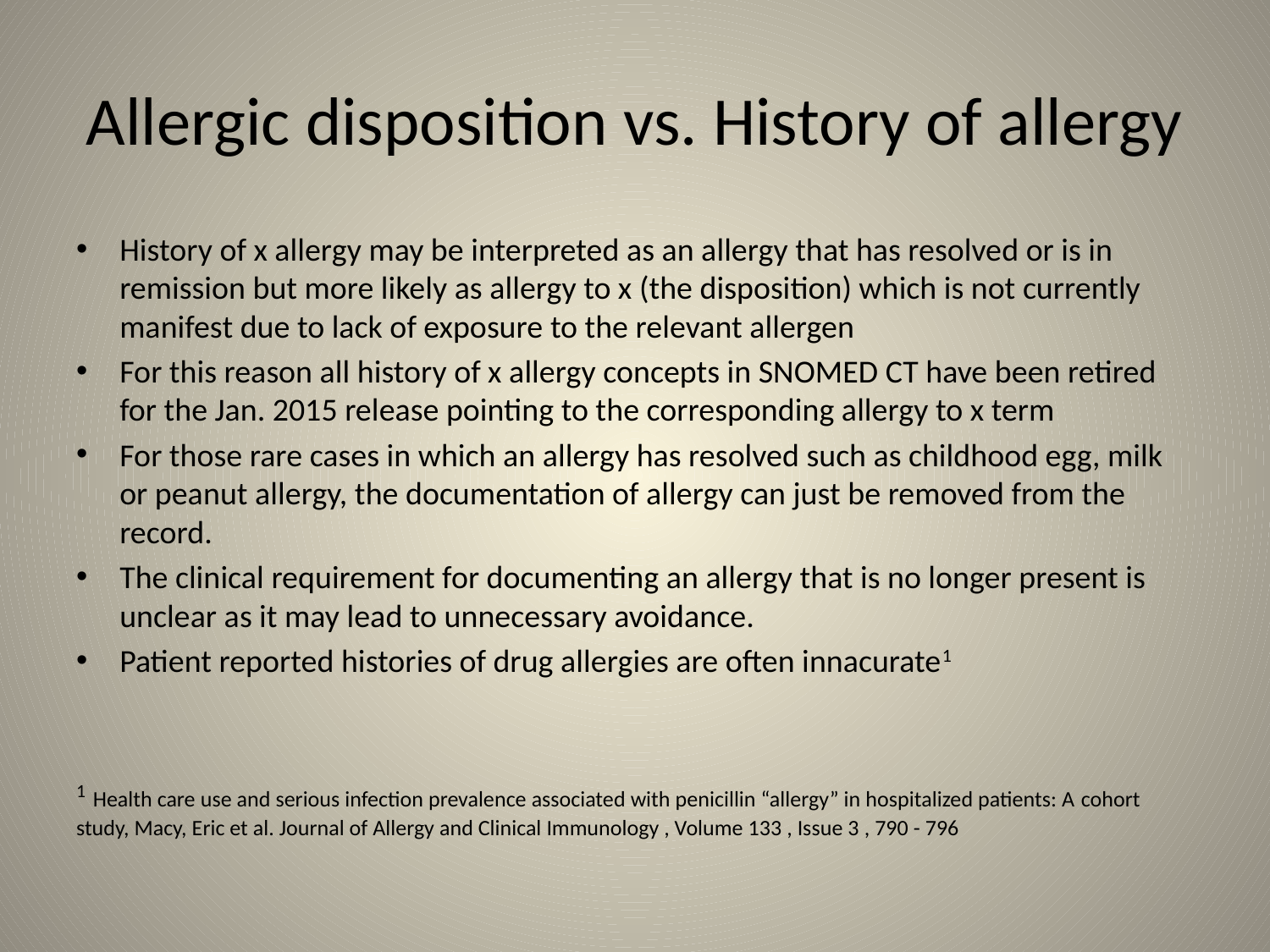

# Allergic disposition vs. History of allergy
History of x allergy may be interpreted as an allergy that has resolved or is in remission but more likely as allergy to x (the disposition) which is not currently manifest due to lack of exposure to the relevant allergen
For this reason all history of x allergy concepts in SNOMED CT have been retired for the Jan. 2015 release pointing to the corresponding allergy to x term
For those rare cases in which an allergy has resolved such as childhood egg, milk or peanut allergy, the documentation of allergy can just be removed from the record.
The clinical requirement for documenting an allergy that is no longer present is unclear as it may lead to unnecessary avoidance.
Patient reported histories of drug allergies are often innacurate1

1 Health care use and serious infection prevalence associated with penicillin “allergy” in hospitalized patients: A cohort study, Macy, Eric et al. Journal of Allergy and Clinical Immunology , Volume 133 , Issue 3 , 790 - 796